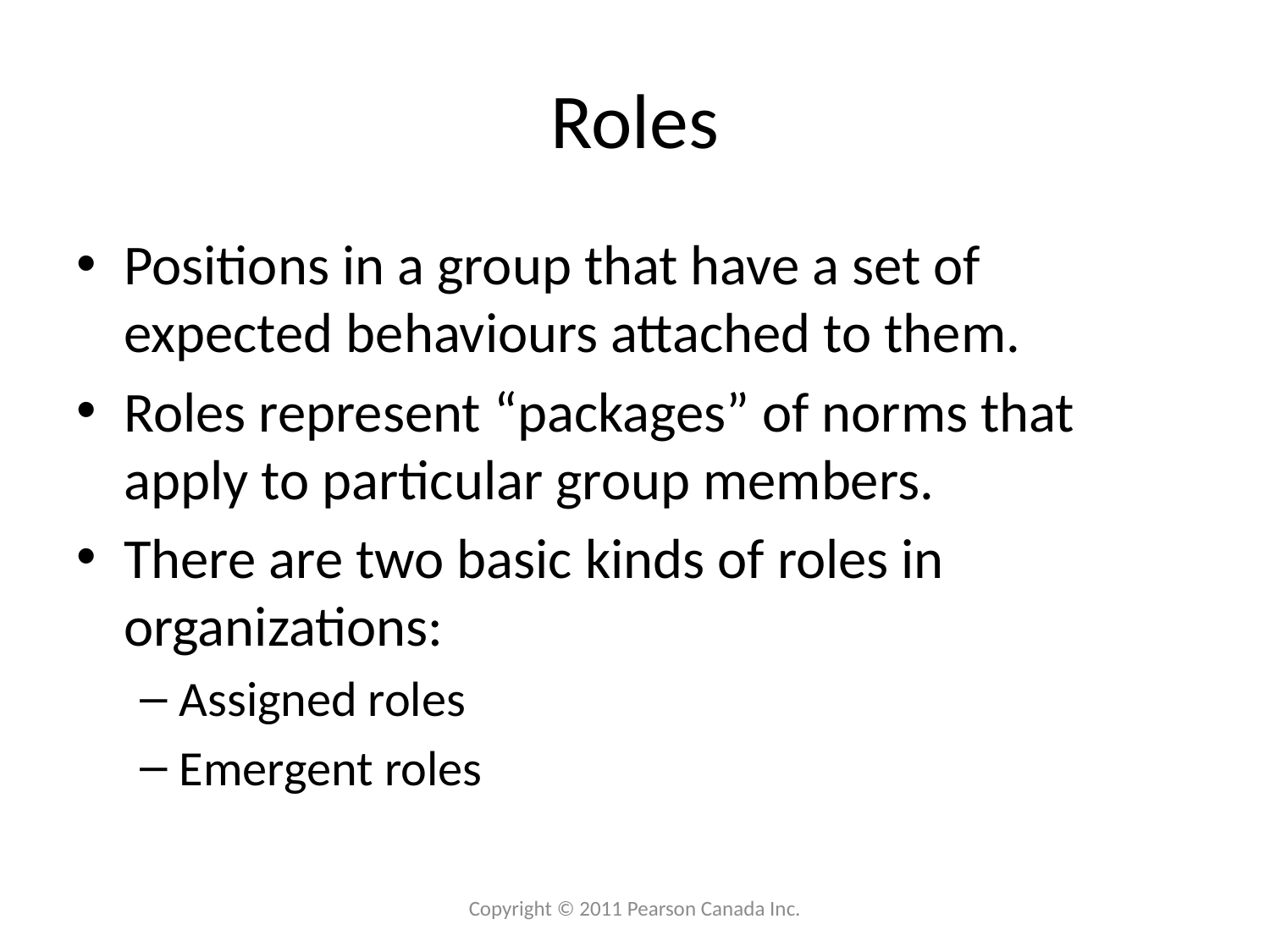

# Roles
Positions in a group that have a set of expected behaviours attached to them.
Roles represent “packages” of norms that apply to particular group members.
There are two basic kinds of roles in organizations:
Assigned roles
Emergent roles
Copyright © 2011 Pearson Canada Inc.